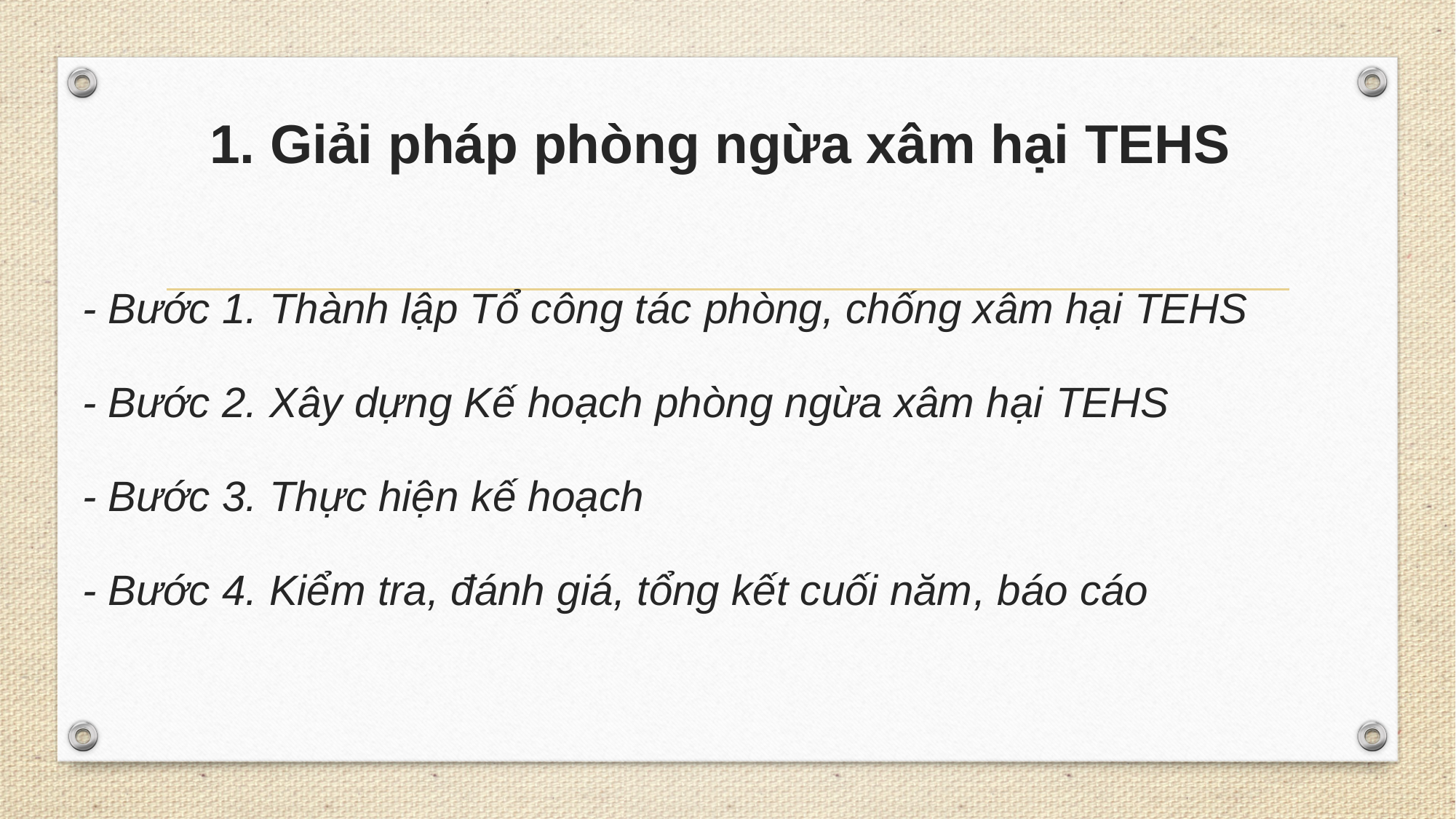

# 1. Giải pháp phòng ngừa xâm hại TEHS
- Bước 1. Thành lập Tổ công tác phòng, chống xâm hại TEHS
- Bước 2. Xây dựng Kế hoạch phòng ngừa xâm hại TEHS
- Bước 3. Thực hiện kế hoạch
- Bước 4. Kiểm tra, đánh giá, tổng kết cuối năm, báo cáo